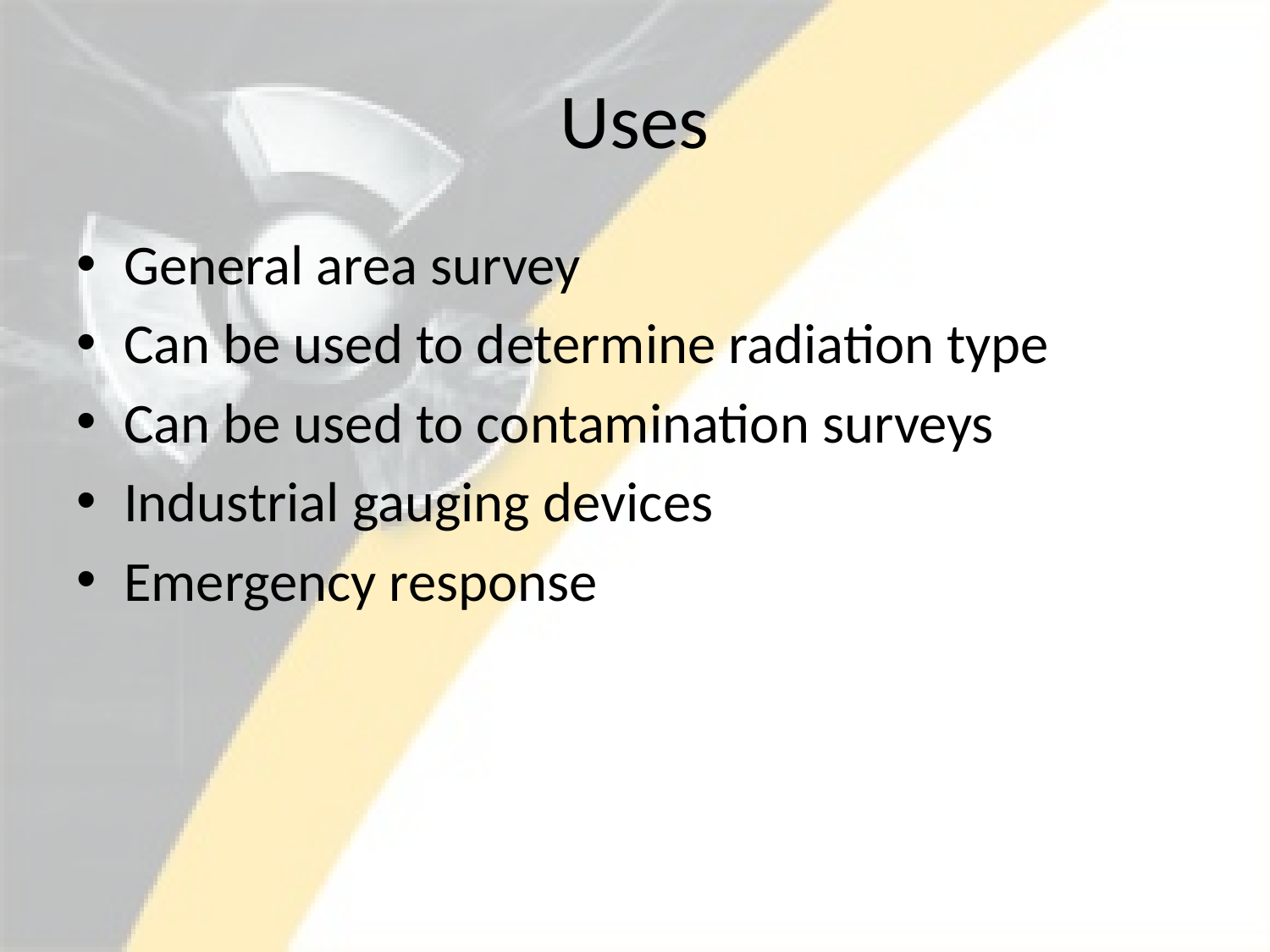

# Uses
General area survey
Can be used to determine radiation type
Can be used to contamination surveys
Industrial gauging devices
Emergency response